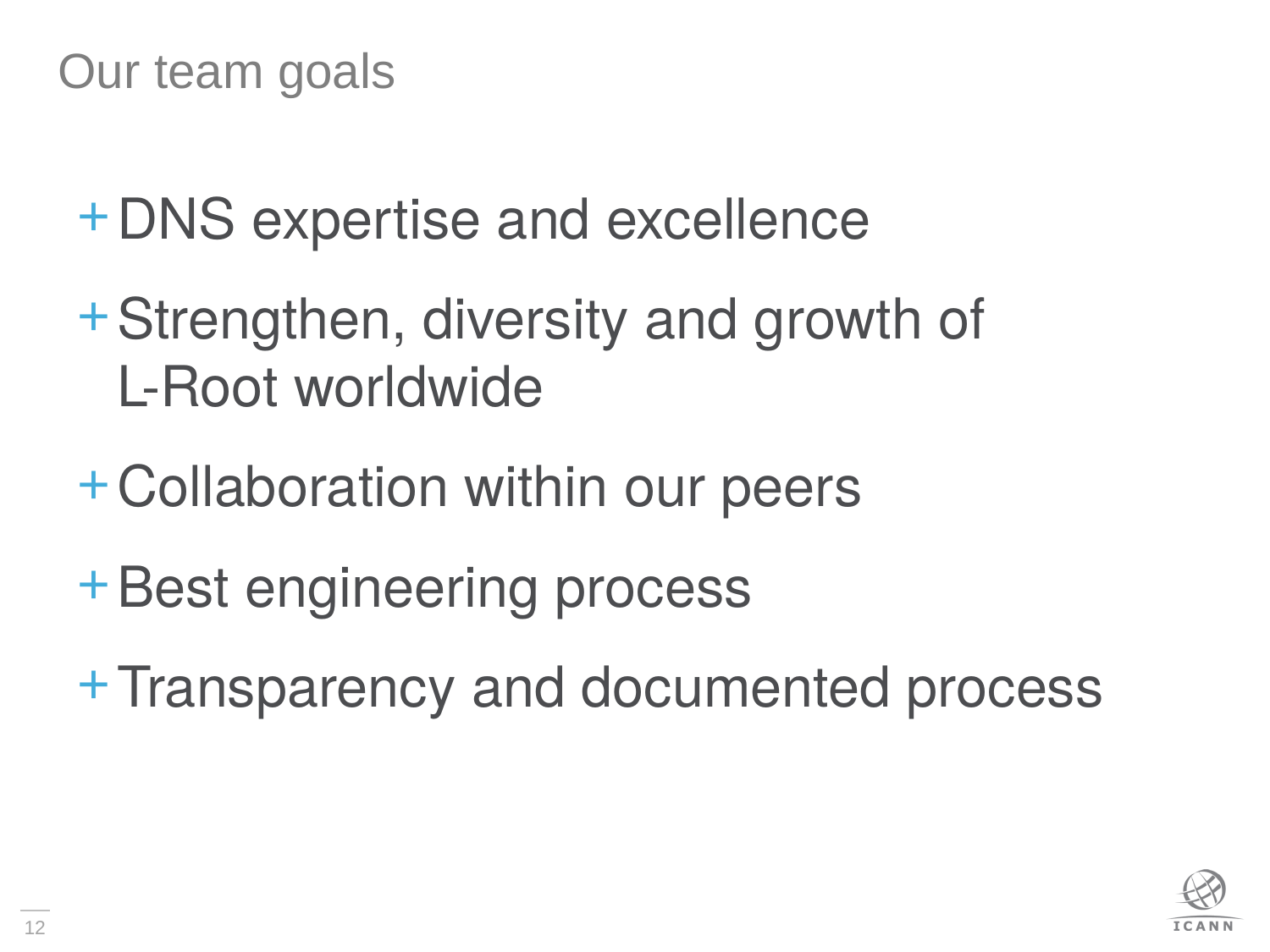

# Our team goals
DNS expertise and excellence
Strengthen, diversity and growth of
L-Root worldwide
Collaboration within our peers
Best engineering process
Transparency and documented process